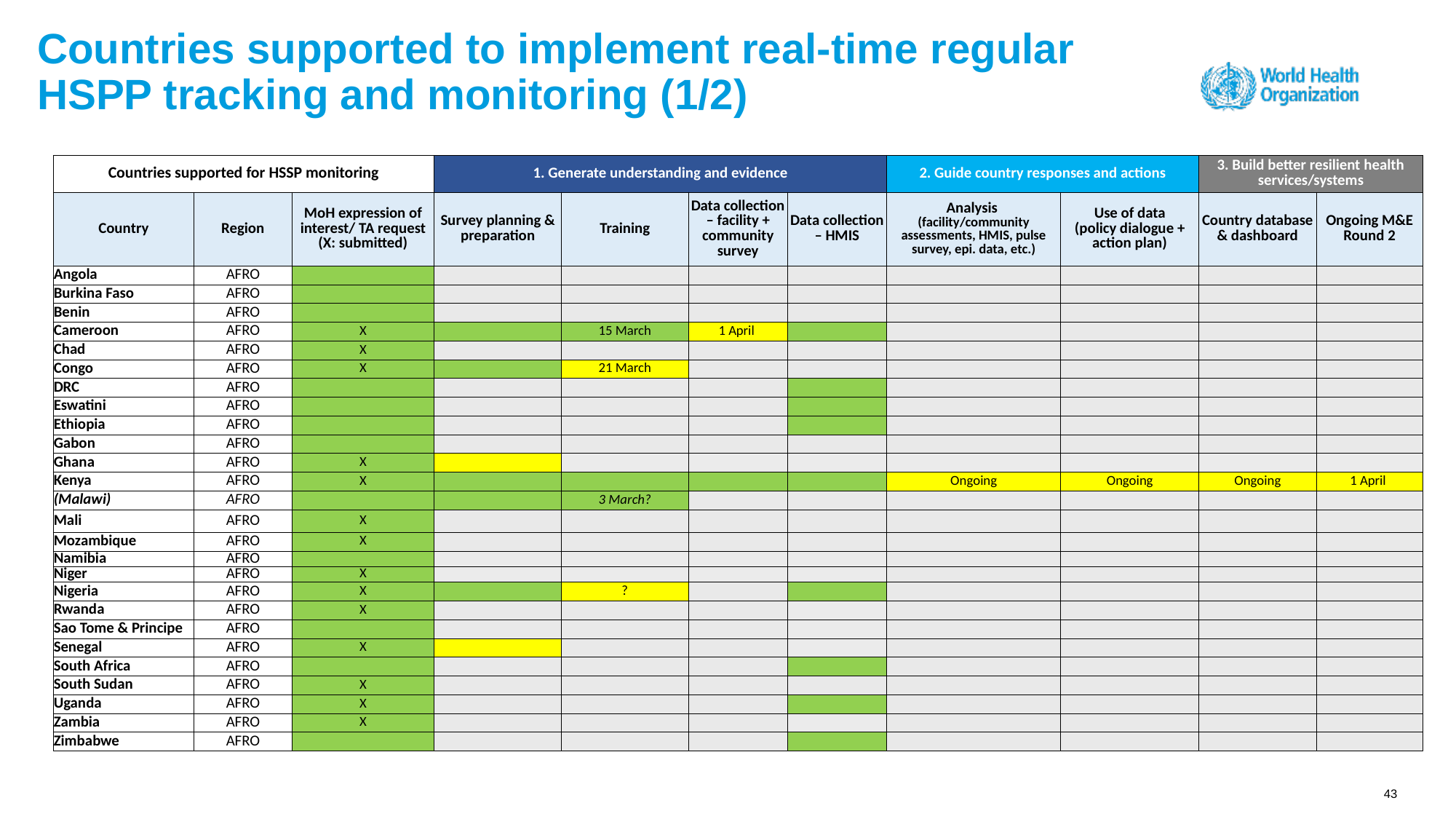

# Countries supported to implement real-time regular HSPP tracking and monitoring (1/2)
| Countries supported for HSSP monitoring |  |  | 1. Generate understanding and evidence |  |  |  | 2. Guide country responses and actions |  | 3. Build better resilient health services/systems |  |
| --- | --- | --- | --- | --- | --- | --- | --- | --- | --- | --- |
| Country | Region | MoH expression of interest/ TA request (X: submitted) | Survey planning & preparation | Training | Data collection – facility + community survey | Data collection – HMIS | Analysis (facility/community assessments, HMIS, pulse survey, epi. data, etc.) | Use of data (policy dialogue + action plan) | Country database & dashboard | Ongoing M&E Round 2 |
| Angola | AFRO |  |  |  |  |  |  |  |  |  |
| Burkina Faso | AFRO |  |  |  |  |  |  |  |  |  |
| Benin | AFRO |  |  |  |  |  |  |  |  |  |
| Cameroon | AFRO | X |  | 15 March | 1 April |  |  |  |  |  |
| Chad | AFRO | X |  |  |  |  |  |  |  |  |
| Congo | AFRO | X |  | 21 March |  |  |  |  |  |  |
| DRC | AFRO |  |  |  |  |  |  |  |  |  |
| Eswatini | AFRO |  |  |  |  |  |  |  |  |  |
| Ethiopia | AFRO |  |  |  |  |  |  |  |  |  |
| Gabon | AFRO |  |  |  |  |  |  |  |  |  |
| Ghana | AFRO | X |  |  |  |  |  |  |  |  |
| Kenya | AFRO | X |  |  |  |  | Ongoing | Ongoing | Ongoing | 1 April |
| (Malawi) | AFRO |  |  | 3 March? |  |  |  |  |  |  |
| Mali | AFRO | X |  |  |  |  |  |  |  |  |
| Mozambique | AFRO | X |  |  |  |  |  |  |  |  |
| Namibia | AFRO |  |  |  |  |  |  |  |  |  |
| Niger | AFRO | X |  |  |  |  |  |  |  |  |
| Nigeria | AFRO | X |  | ? |  |  |  |  |  |  |
| Rwanda | AFRO | X |  |  |  |  |  |  |  |  |
| Sao Tome & Principe | AFRO |  |  |  |  |  |  |  |  |  |
| Senegal | AFRO | X |  |  |  |  |  |  |  |  |
| South Africa | AFRO |  |  |  |  |  |  |  |  |  |
| South Sudan | AFRO | X |  |  |  |  |  |  |  |  |
| Uganda | AFRO | X |  |  |  |  |  |  |  |  |
| Zambia | AFRO | X |  |  |  |  |  |  |  |  |
| Zimbabwe | AFRO |  |  |  |  |  |  |  |  |  |
43